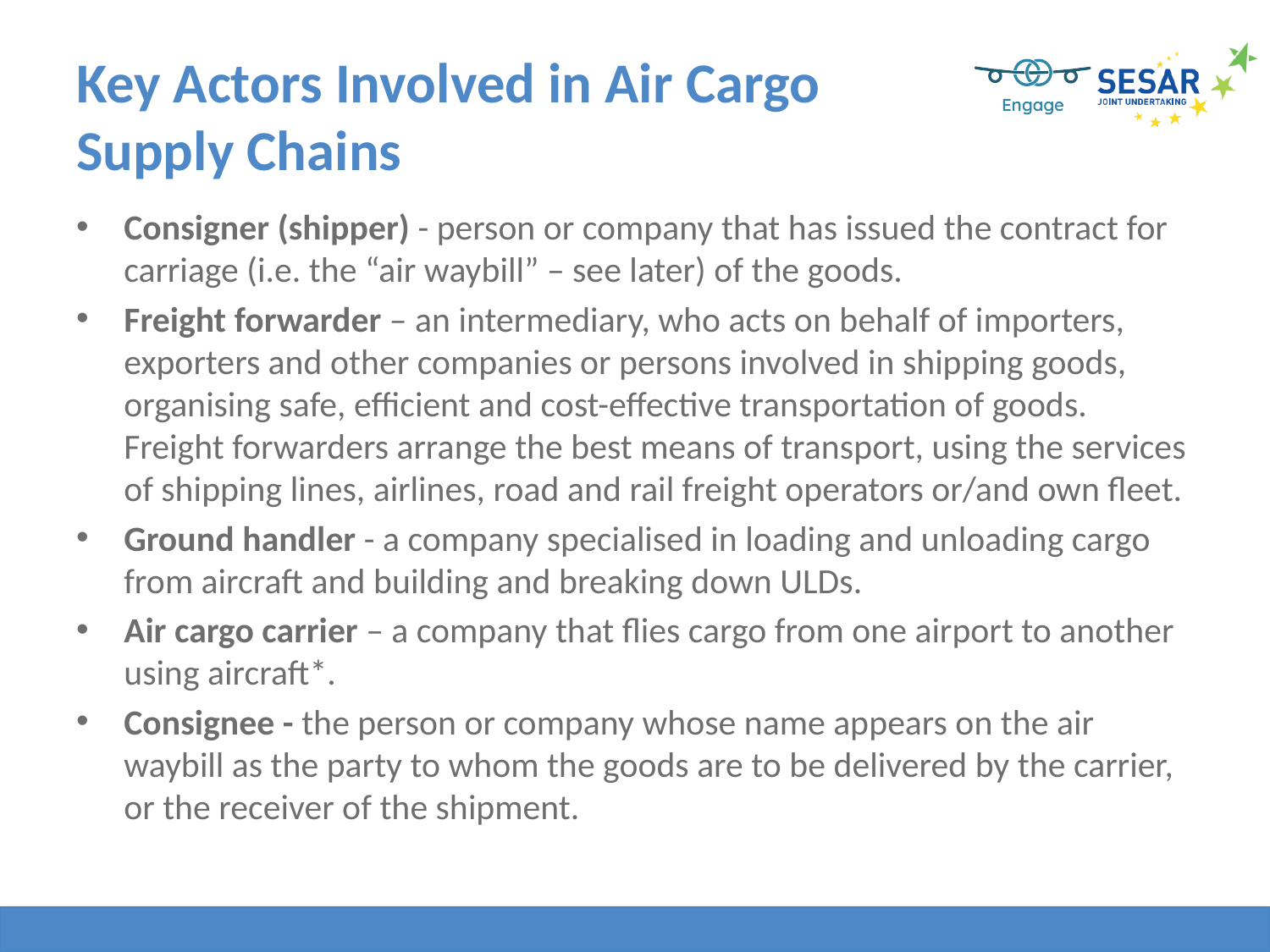

Key Actors Involved in Air Cargo Supply Chains
Consigner (shipper) - person or company that has issued the contract for carriage (i.e. the “air waybill” – see later) of the goods.
Freight forwarder – an intermediary, who acts on behalf of importers, exporters and other companies or persons involved in shipping goods, organising safe, efficient and cost-effective transportation of goods. Freight forwarders arrange the best means of transport, using the services of shipping lines, airlines, road and rail freight operators or/and own fleet.
Ground handler - a company specialised in loading and unloading cargo from aircraft and building and breaking down ULDs.
Air cargo carrier – a company that flies cargo from one airport to another using aircraft*.
Consignee - the person or company whose name appears on the air waybill as the party to whom the goods are to be delivered by the carrier, or the receiver of the shipment.